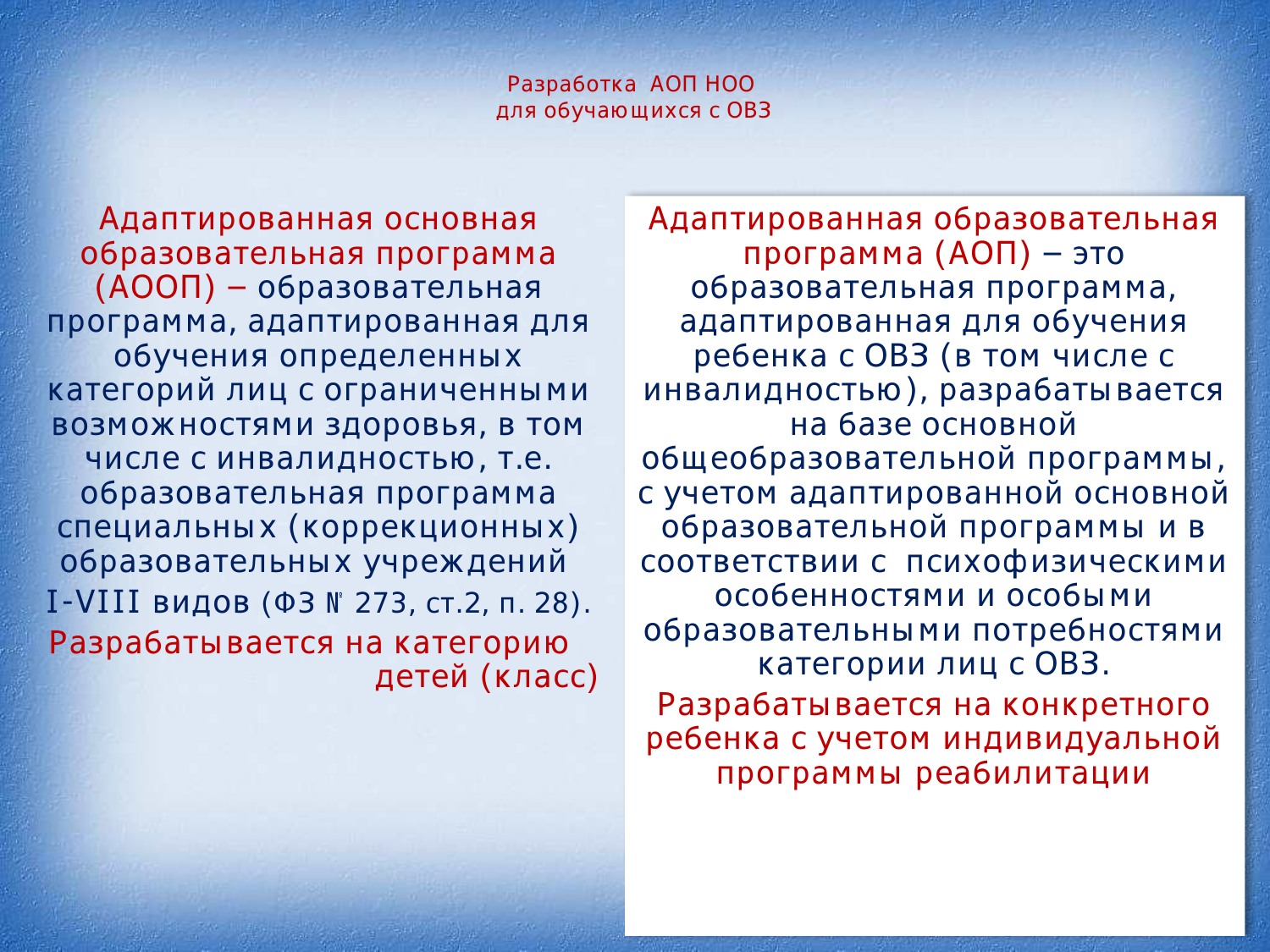

# Разработка  АОП НОО для обучающихся с ОВЗ
Адаптированная образовательная программа (АОП) – это образовательная программа, адаптированная для обучения ребенка с ОВЗ (в том числе с инвалидностью), разрабатывается на базе основной общеобразовательной программы, с учетом адаптированной основной образовательной программы и в соответствии с  психофизическими особенностями и особыми образовательными потребностями категории лиц с ОВЗ.
Разрабатывается на конкретного ребенка с учетом индивидуальной программы реабилитации

Адаптированная основная образовательная программа (АООП) – образовательная программа, адаптированная для обучения определенных категорий лиц с ограниченными возможностями здоровья, в том числе с инвалидностью, т.е. образовательная программа специальных (коррекционных) образовательных учреждений
I-VIII видов (ФЗ № 273, ст.2, п. 28).
Разрабатывается на категорию    детей (класс)